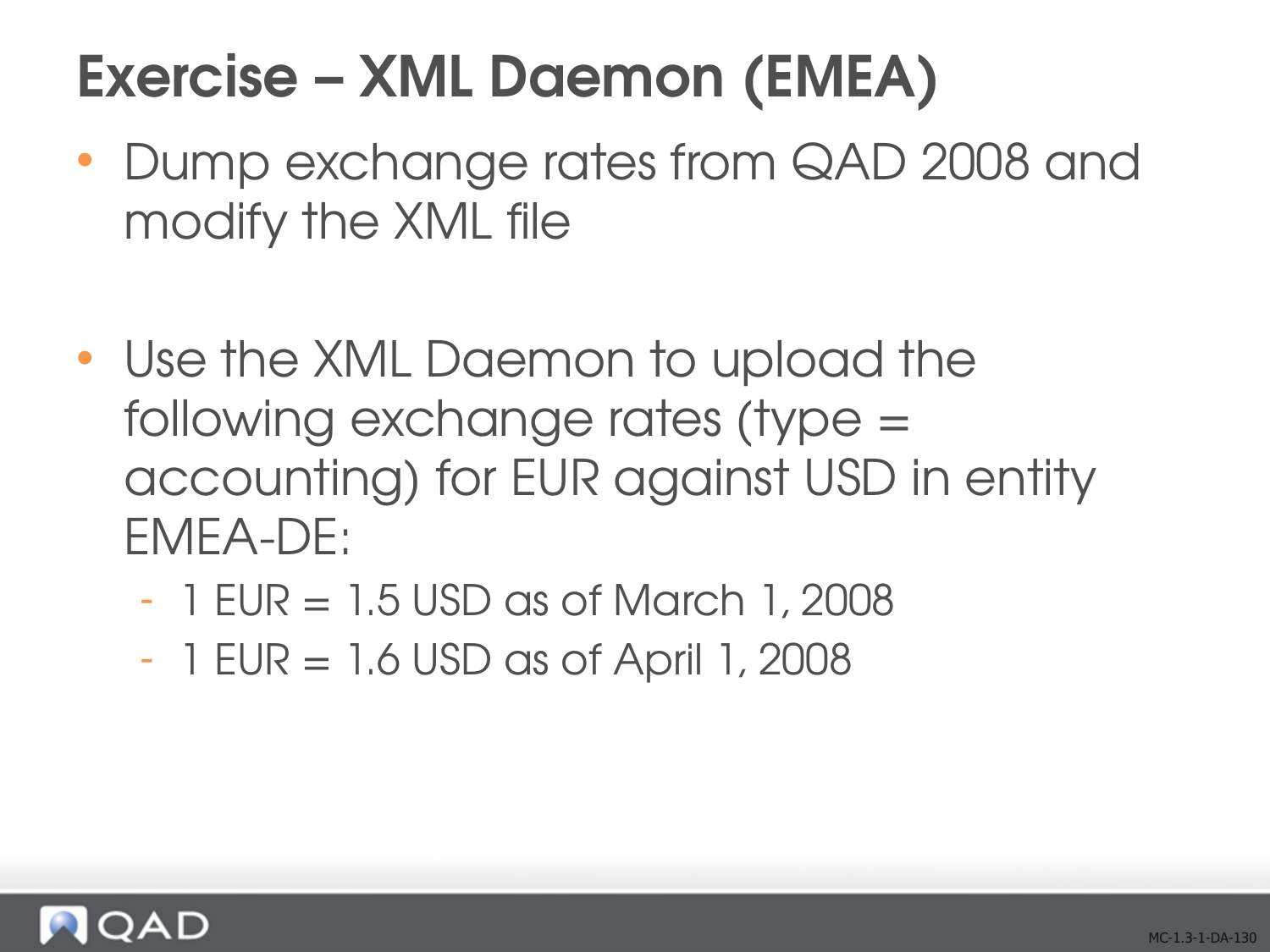

# Exercise – XML Daemon (EMEA)
Dump exchange rates from QAD 2008 and modify the XML file

Use the XML Daemon to upload the following exchange rates (type = accounting) for EUR against USD in entity EMEA-DE:
1 EUR = 1.5 USD as of March 1, 2008
1 EUR = 1.6 USD as of April 1, 2008
MC-1.3-1-DA-130